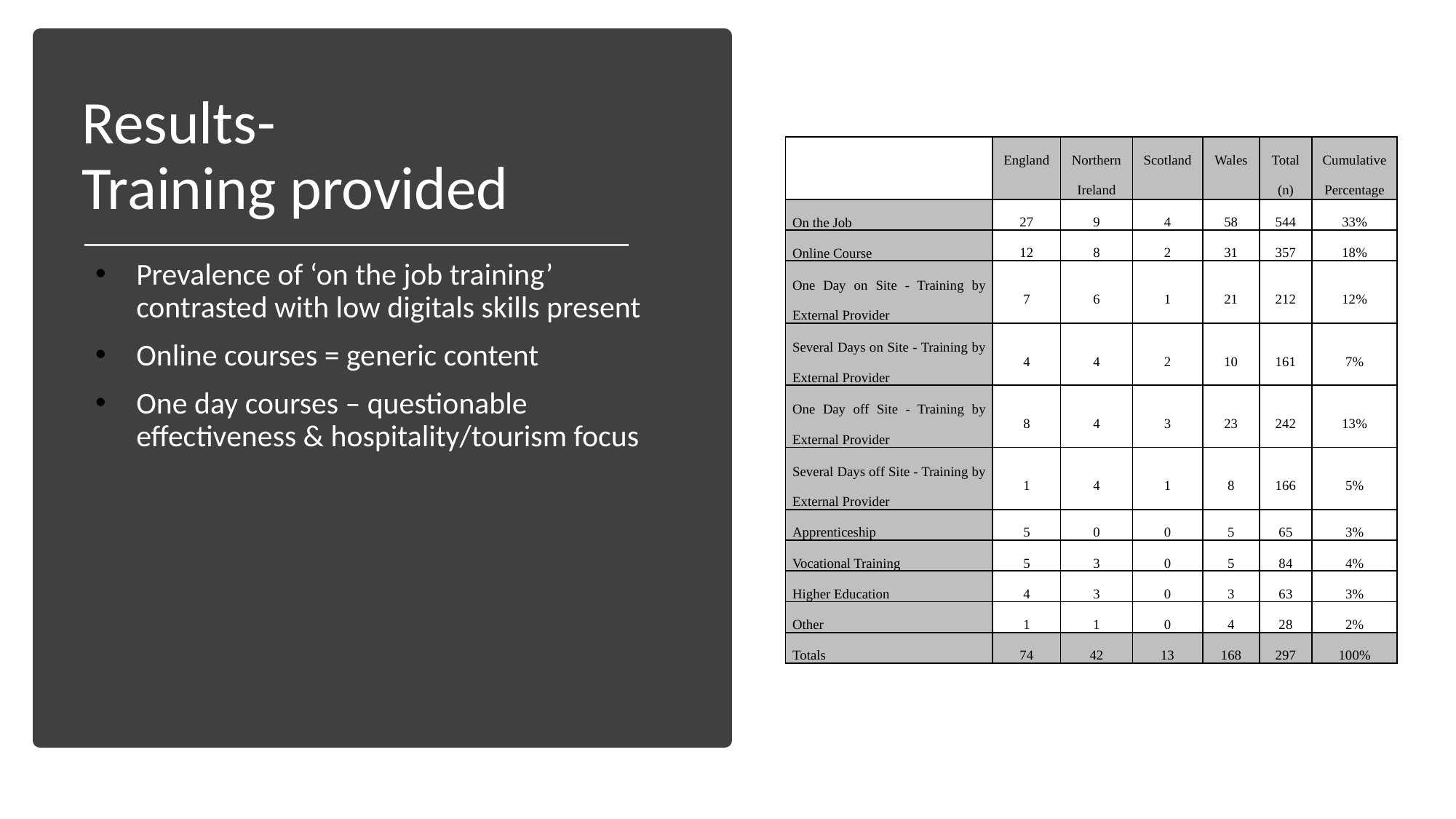

# Results- Training provided
|  | England | Northern Ireland | Scotland | Wales | Total (n) | Cumulative Percentage |
| --- | --- | --- | --- | --- | --- | --- |
| On the Job | 27 | 9 | 4 | 58 | 544 | 33% |
| Online Course | 12 | 8 | 2 | 31 | 357 | 18% |
| One Day on Site - Training by External Provider | 7 | 6 | 1 | 21 | 212 | 12% |
| Several Days on Site - Training by External Provider | 4 | 4 | 2 | 10 | 161 | 7% |
| One Day off Site - Training by External Provider | 8 | 4 | 3 | 23 | 242 | 13% |
| Several Days off Site - Training by External Provider | 1 | 4 | 1 | 8 | 166 | 5% |
| Apprenticeship | 5 | 0 | 0 | 5 | 65 | 3% |
| Vocational Training | 5 | 3 | 0 | 5 | 84 | 4% |
| Higher Education | 4 | 3 | 0 | 3 | 63 | 3% |
| Other | 1 | 1 | 0 | 4 | 28 | 2% |
| Totals | 74 | 42 | 13 | 168 | 297 | 100% |
Prevalence of ‘on the job training’  contrasted with low digitals skills present
Online courses = generic content
One day courses – questionable effectiveness & hospitality/tourism focus